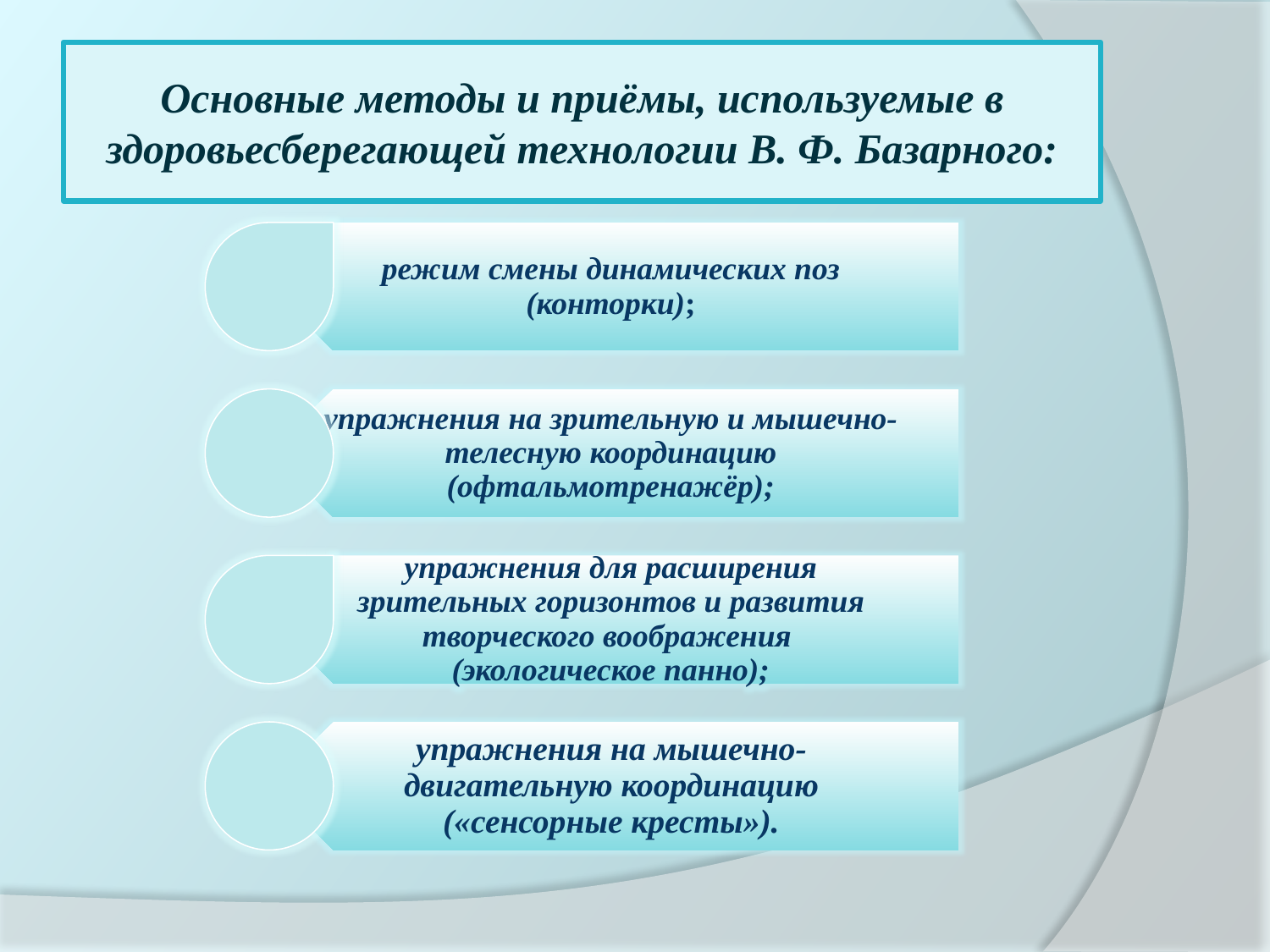

Основные методы и приёмы, используемые в здоровьесберегающей технологии В. Ф. Базарного:
режим смены динамических поз (конторки);
упражнения на зрительную и мышечно-телесную координацию (офтальмотренажёр);
упражнения для расширения зрительных горизонтов и развития творческого воображения  (экологическое панно);
упражнения на мышечно-двигательную координацию («сенсорные кресты»).